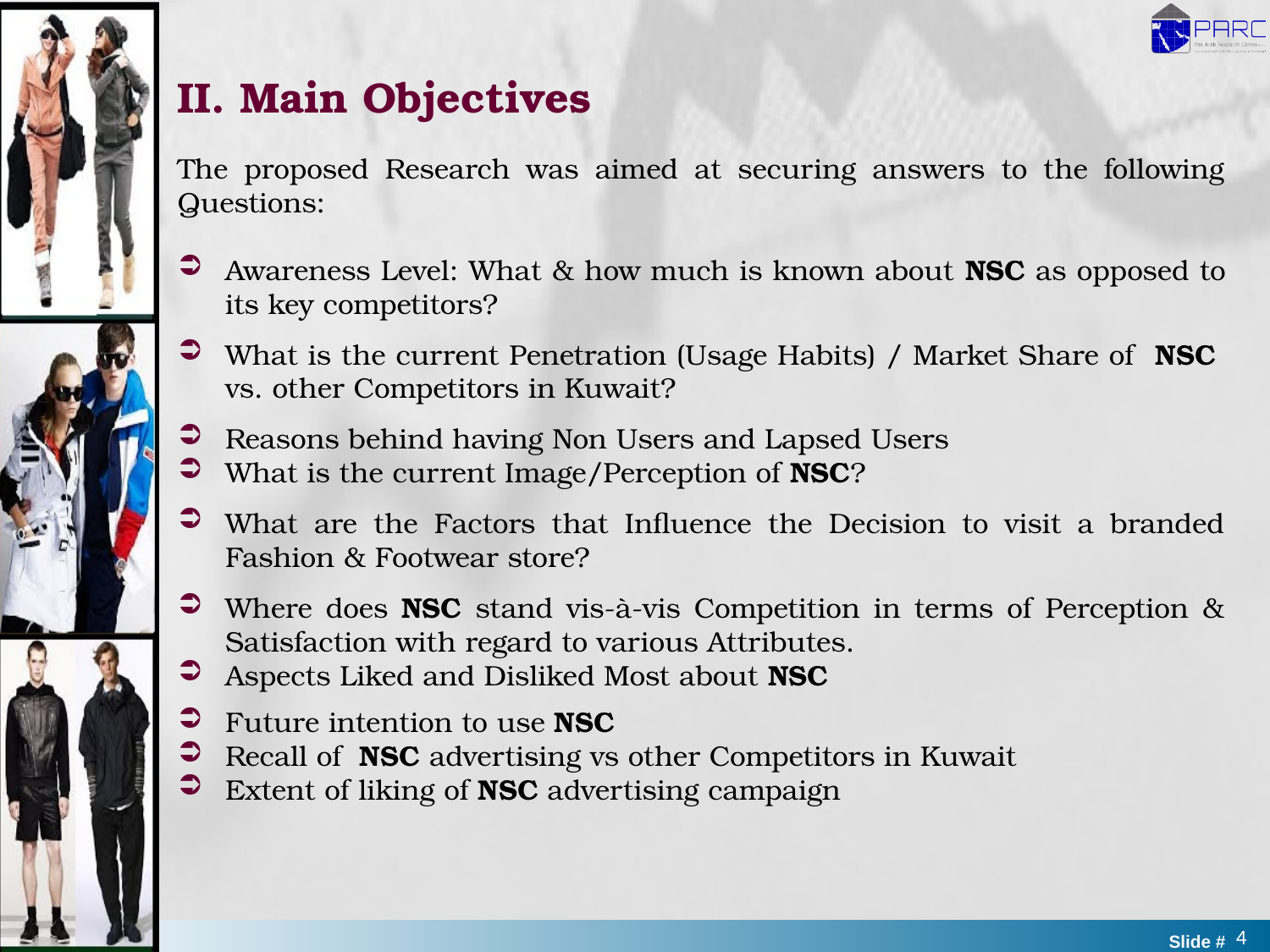

II. Main Objectives
The proposed Research was aimed at securing answers to the following Questions:

Awareness Level: What & how much is known about NSC as opposed to its key competitors?

What is the current Penetration (Usage Habits) / Market Share of  NSC  vs. other Competitors in Kuwait?

Reasons behind having Non Users and Lapsed Users
What is the current Image/Perception of NSC?

What are the Factors that Influence the Decision to visit a branded Fashion & Footwear store?

Where does NSC stand vis-à-vis Competition in terms of Perception & Satisfaction with regard to various Attributes.
Aspects Liked and Disliked Most about NSC
Future intention to use NSC
Recall of  NSC advertising vs other Competitors in Kuwait
Extent of liking of NSC advertising campaign

4